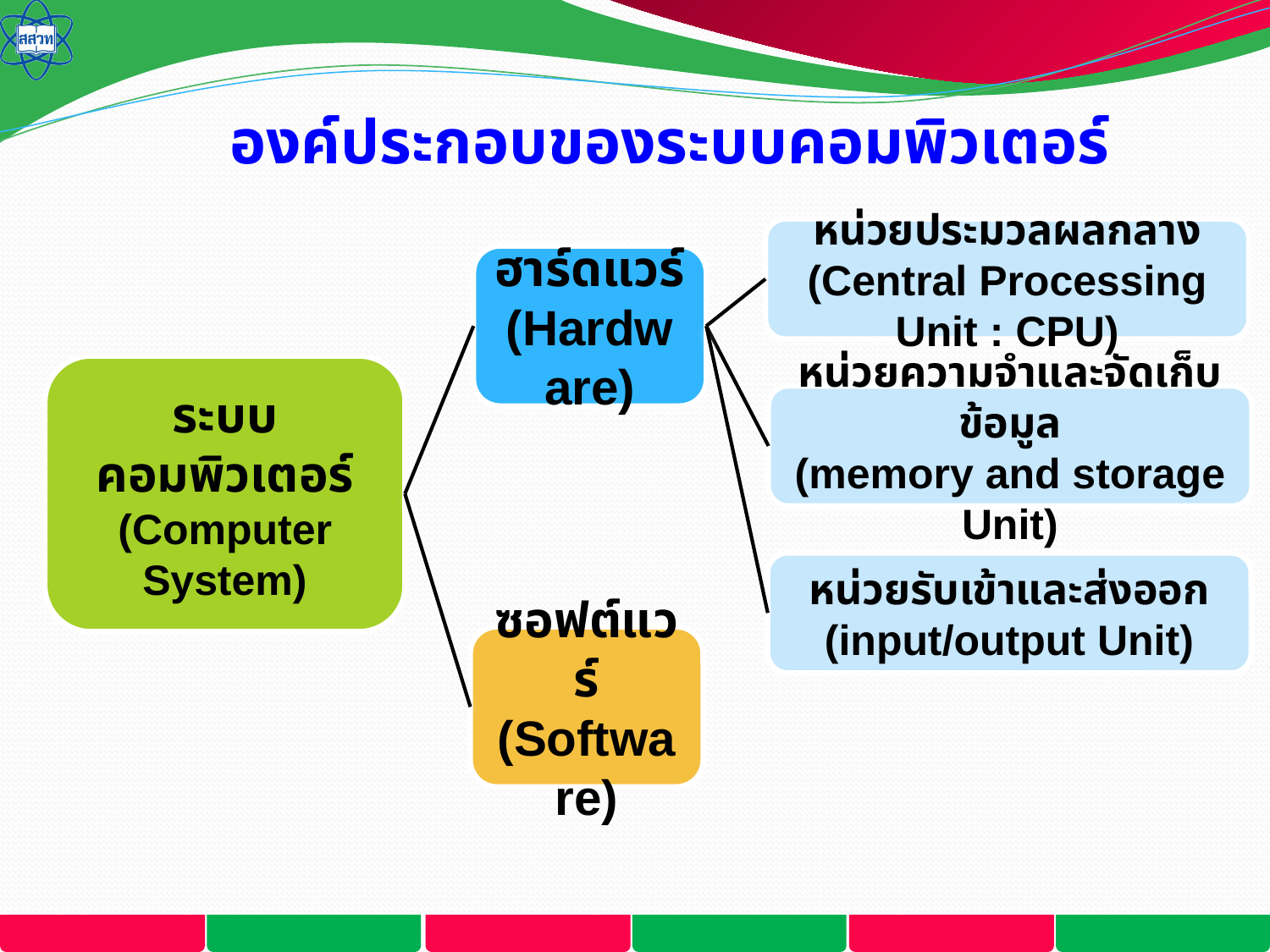

# องค์ประกอบของระบบคอมพิวเตอร์
หน่วยประมวลผลกลาง
(Central Processing Unit : CPU)
ฮาร์ดแวร์
(Hardware)
หน่วยความจำและจัดเก็บข้อมูล
(memory and storage Unit)
หน่วยรับเข้าและส่งออก
(input/output Unit)
ระบบคอมพิวเตอร์
(Computer System)
ซอฟต์แวร์
(Software)